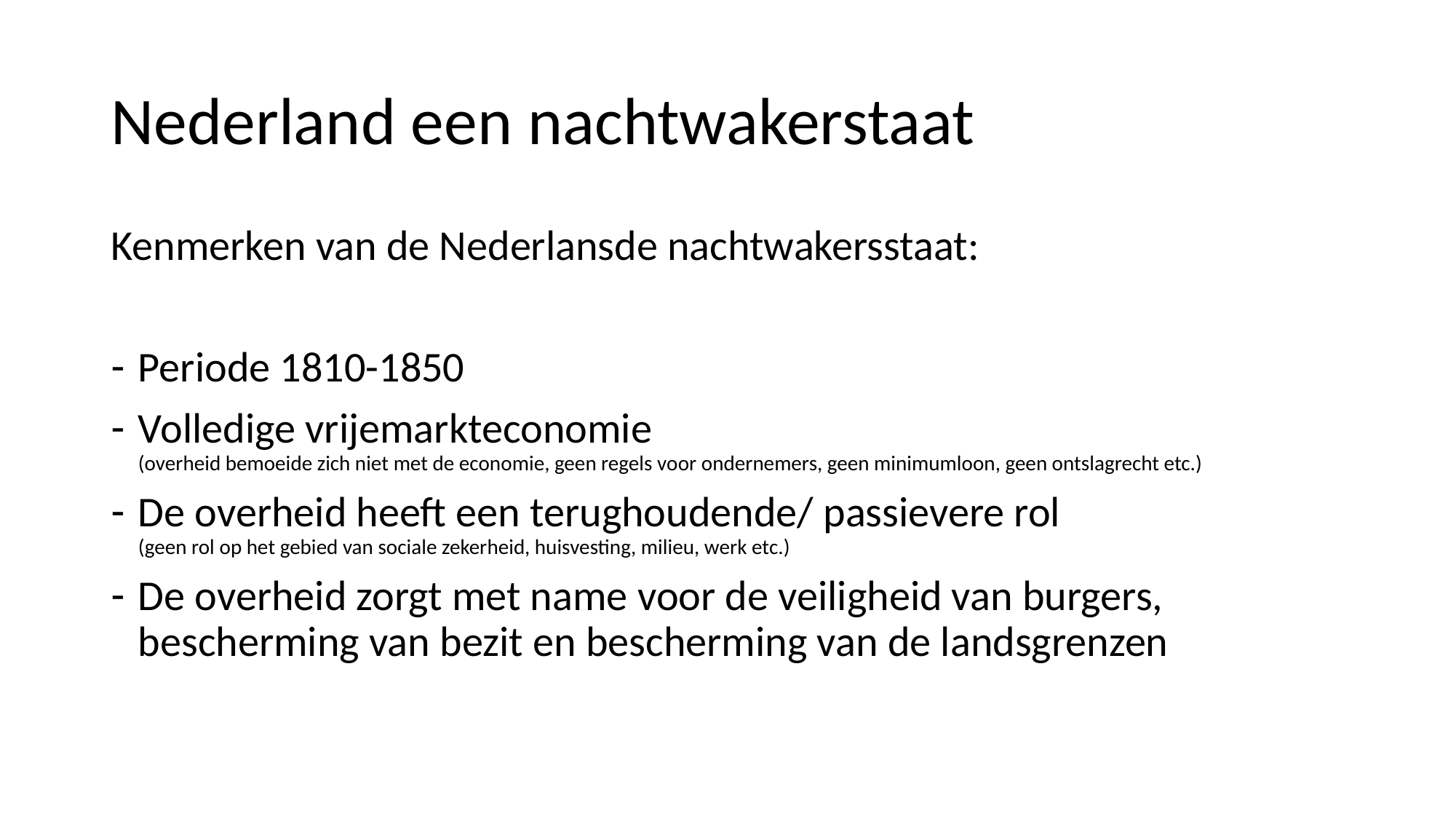

# Nederland een nachtwakerstaat
Kenmerken van de Nederlansde nachtwakersstaat:

Periode 1810-1850
Volledige vrijemarkteconomie
(overheid bemoeide zich niet met de economie, geen regels voor ondernemers, geen minimumloon, geen ontslagrecht etc.)
De overheid heeft een terughoudende/ passievere rol
(geen rol op het gebied van sociale zekerheid, huisvesting, milieu, werk etc.)
De overheid zorgt met name voor de veiligheid van burgers, bescherming van bezit en bescherming van de landsgrenzen